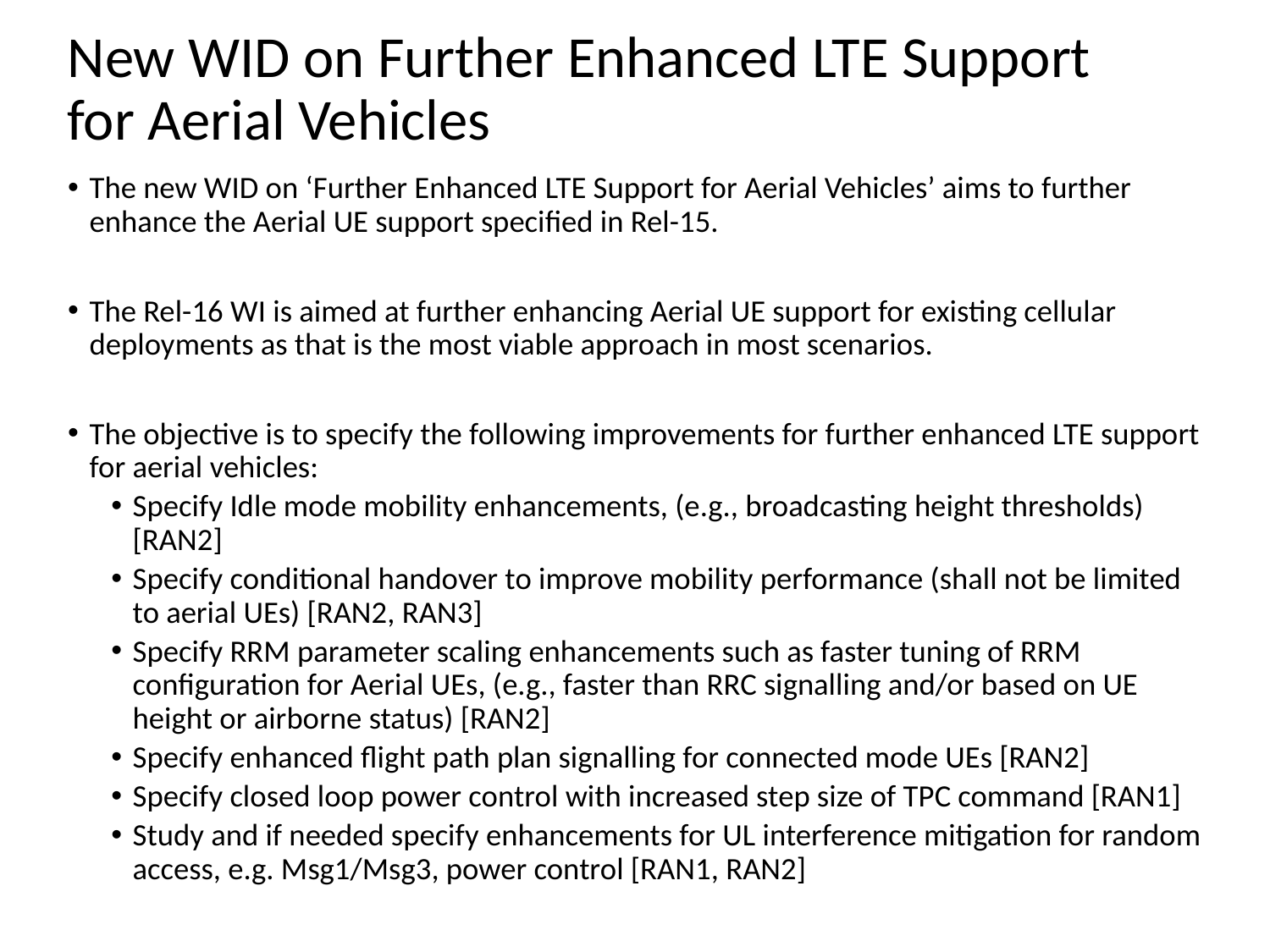

# New WID on Further Enhanced LTE Support for Aerial Vehicles
The new WID on ‘Further Enhanced LTE Support for Aerial Vehicles’ aims to further enhance the Aerial UE support specified in Rel-15.

The Rel-16 WI is aimed at further enhancing Aerial UE support for existing cellular deployments as that is the most viable approach in most scenarios.

The objective is to specify the following improvements for further enhanced LTE support for aerial vehicles:
Specify Idle mode mobility enhancements, (e.g., broadcasting height thresholds) [RAN2]
Specify conditional handover to improve mobility performance (shall not be limited to aerial UEs) [RAN2, RAN3]
Specify RRM parameter scaling enhancements such as faster tuning of RRM configuration for Aerial UEs, (e.g., faster than RRC signalling and/or based on UE height or airborne status) [RAN2]
Specify enhanced flight path plan signalling for connected mode UEs [RAN2]
Specify closed loop power control with increased step size of TPC command [RAN1]
Study and if needed specify enhancements for UL interference mitigation for random access, e.g. Msg1/Msg3, power control [RAN1, RAN2]